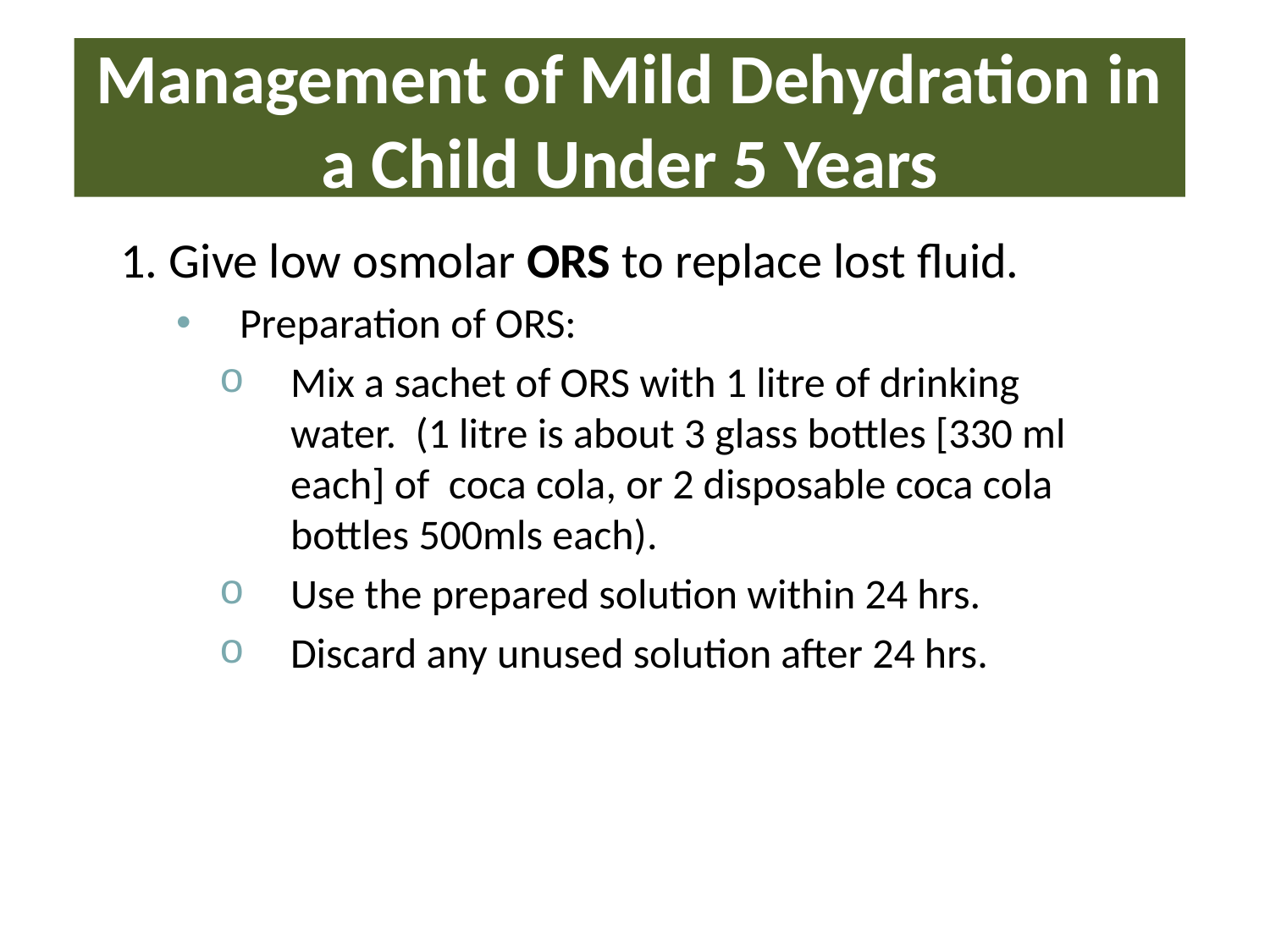

# Management of Mild Dehydration in a Child Under 5 Years
1. Give low osmolar ORS to replace lost fluid.
Preparation of ORS:
Mix a sachet of ORS with 1 litre of drinking water.  (1 litre is about 3 glass bottles [330 ml each] of  coca cola, or 2 disposable coca cola bottles 500mls each).
Use the prepared solution within 24 hrs.
Discard any unused solution after 24 hrs.